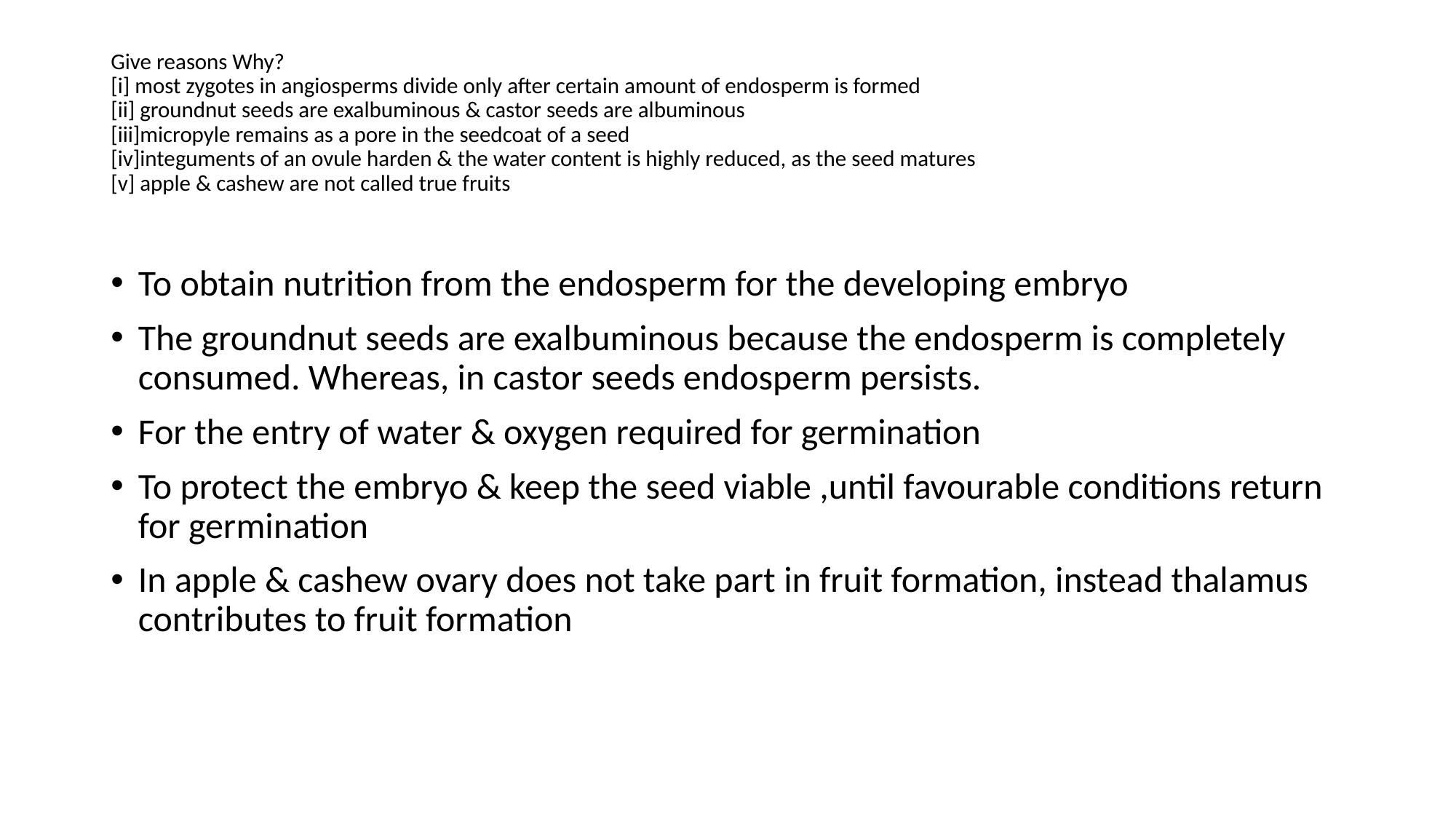

# Give reasons Why? [i] most zygotes in angiosperms divide only after certain amount of endosperm is formed [ii] groundnut seeds are exalbuminous & castor seeds are albuminous [iii]micropyle remains as a pore in the seedcoat of a seed [iv]integuments of an ovule harden & the water content is highly reduced, as the seed matures [v] apple & cashew are not called true fruits
To obtain nutrition from the endosperm for the developing embryo
The groundnut seeds are exalbuminous because the endosperm is completely consumed. Whereas, in castor seeds endosperm persists.
For the entry of water & oxygen required for germination
To protect the embryo & keep the seed viable ,until favourable conditions return for germination
In apple & cashew ovary does not take part in fruit formation, instead thalamus contributes to fruit formation